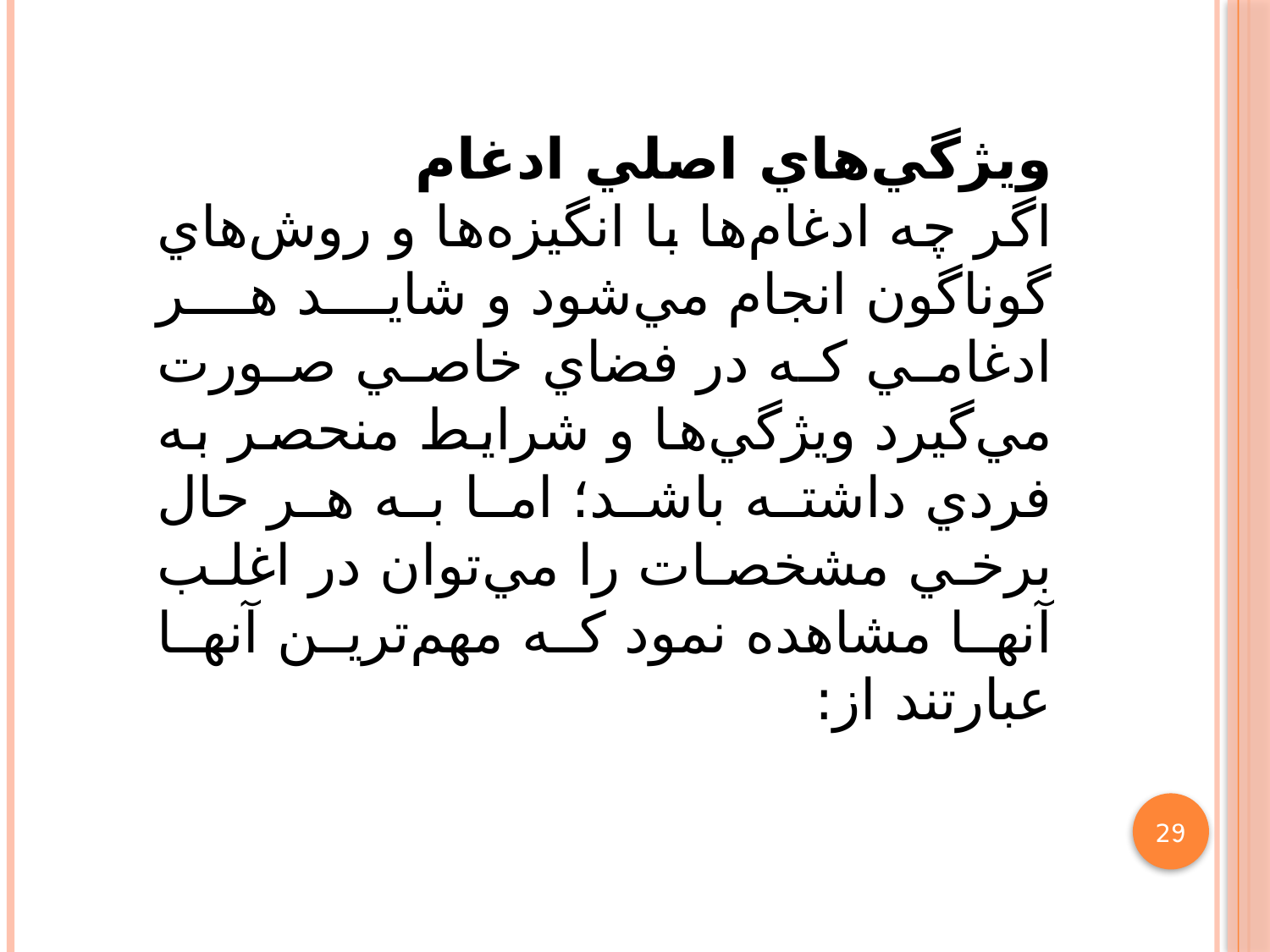

ويژگي‌هاي اصلي ادغام
اگر چه ادغام‌ها با انگيزه‌ها و روش‌هاي گوناگون انجام مي‌شود و شايد هر ادغامي که در فضاي خاصي صورت مي‌گيرد ويژگي‌ها و شرايط منحصر به فردي داشته باشد؛ اما به هر حال برخي مشخصات را مي‌توان در اغلب آنها مشاهده نمود که مهم‌ترين آنها عبارتند از:

29